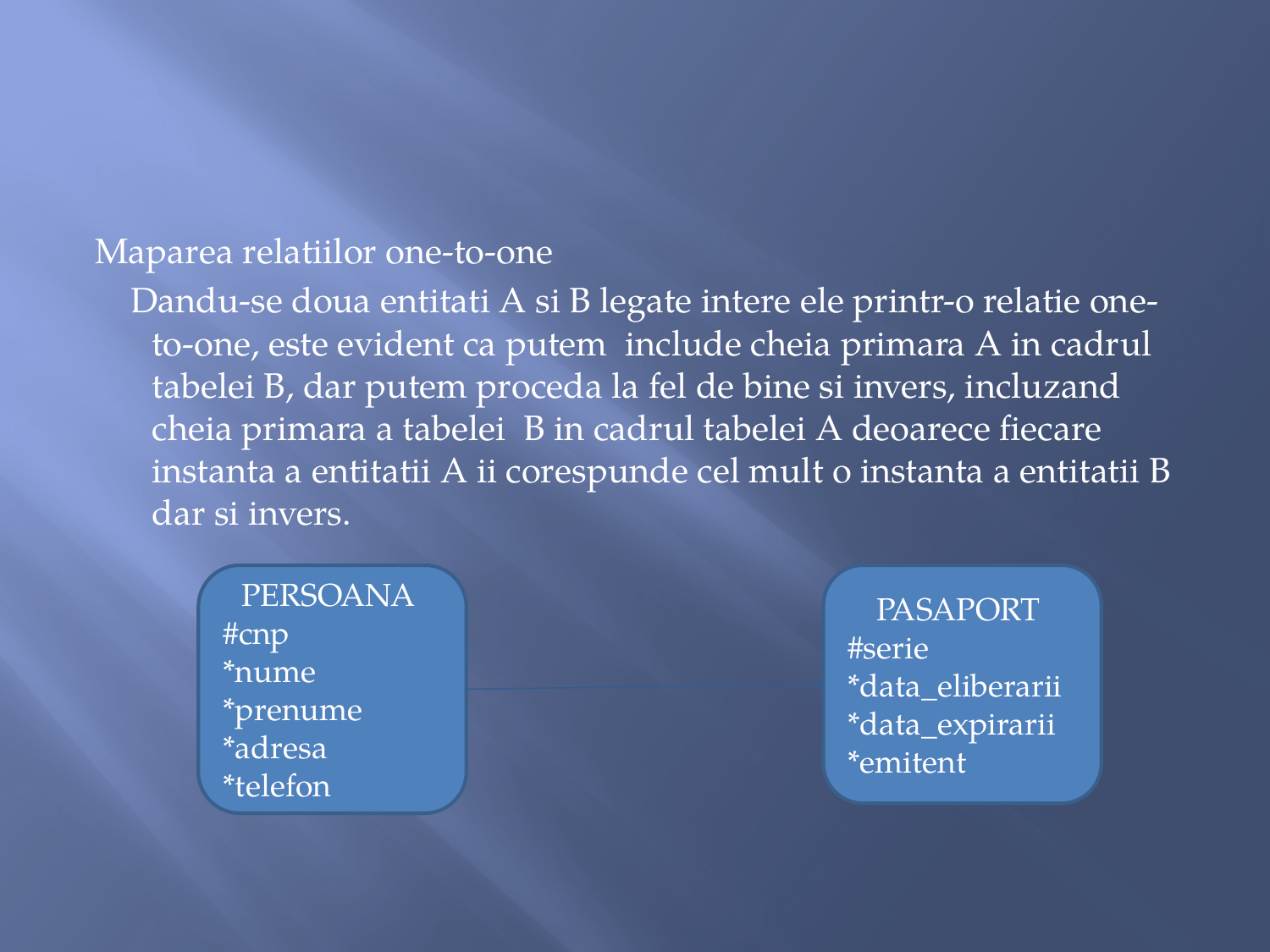

#
Maparea relatiilor one-to-one
    Dandu-se doua entitati A si B legate intere ele printr-o relatie one-to-one, este evident ca putem  include cheia primara A in cadrul tabelei B, dar putem proceda la fel de bine si invers, incluzand cheia primara a tabelei  B in cadrul tabelei A deoarece fiecare instanta a entitatii A ii corespunde cel mult o instanta a entitatii B dar si invers.
PERSOANA
#cnp
*nume
*prenume
*adresa
*telefon
PASAPORT
#serie
*data_eliberarii
*data_expirarii
*emitent